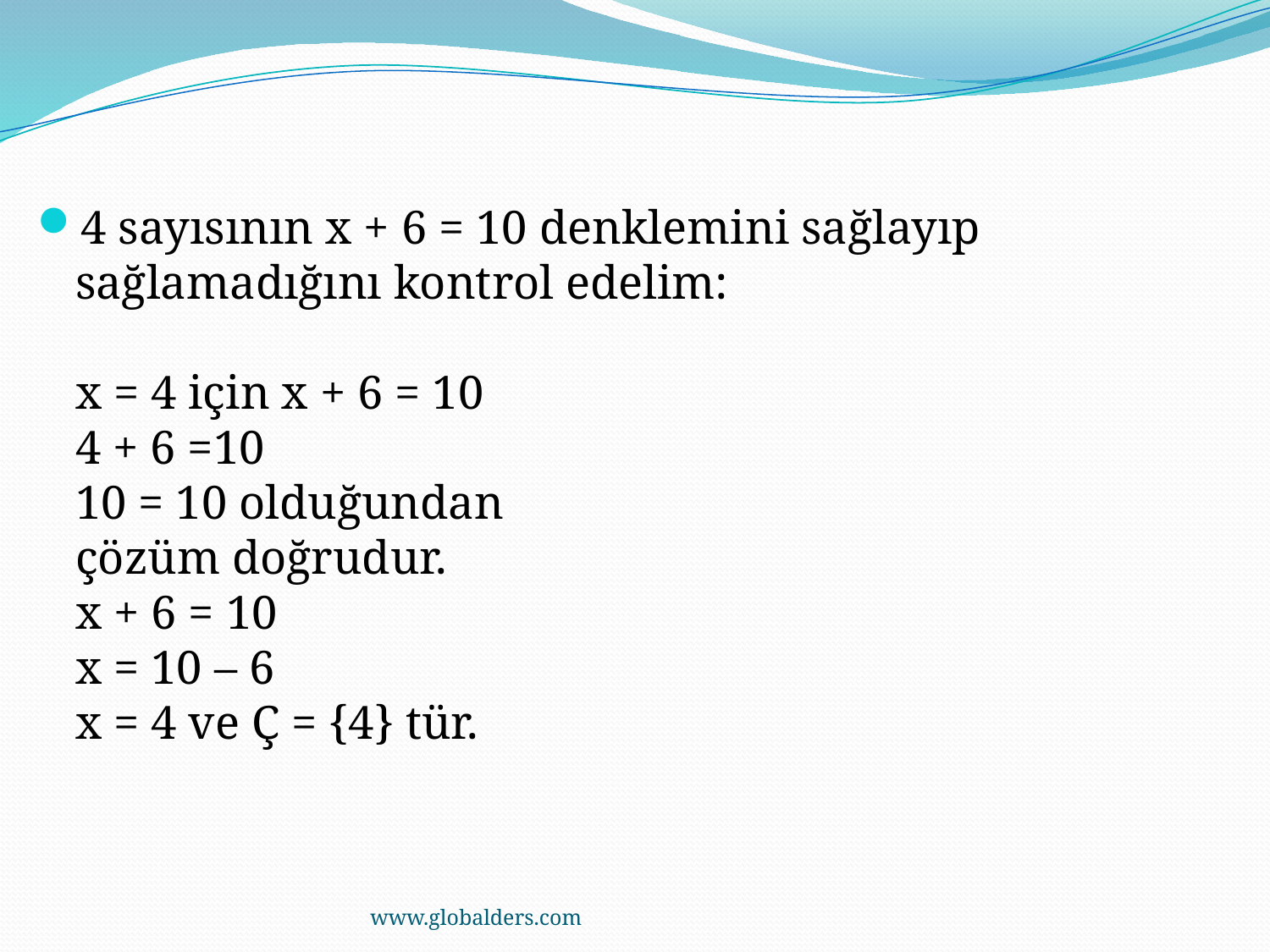

4 sayısının x + 6 = 10 denklemini sağlayıp sağlamadığını kontrol edelim:
x = 4 için x + 6 = 10
4 + 6 =10
10 = 10 olduğundan 
çözüm doğrudur.
x + 6 = 10
x = 10 – 6
x = 4 ve Ç = {4} tür.
www.globalders.com